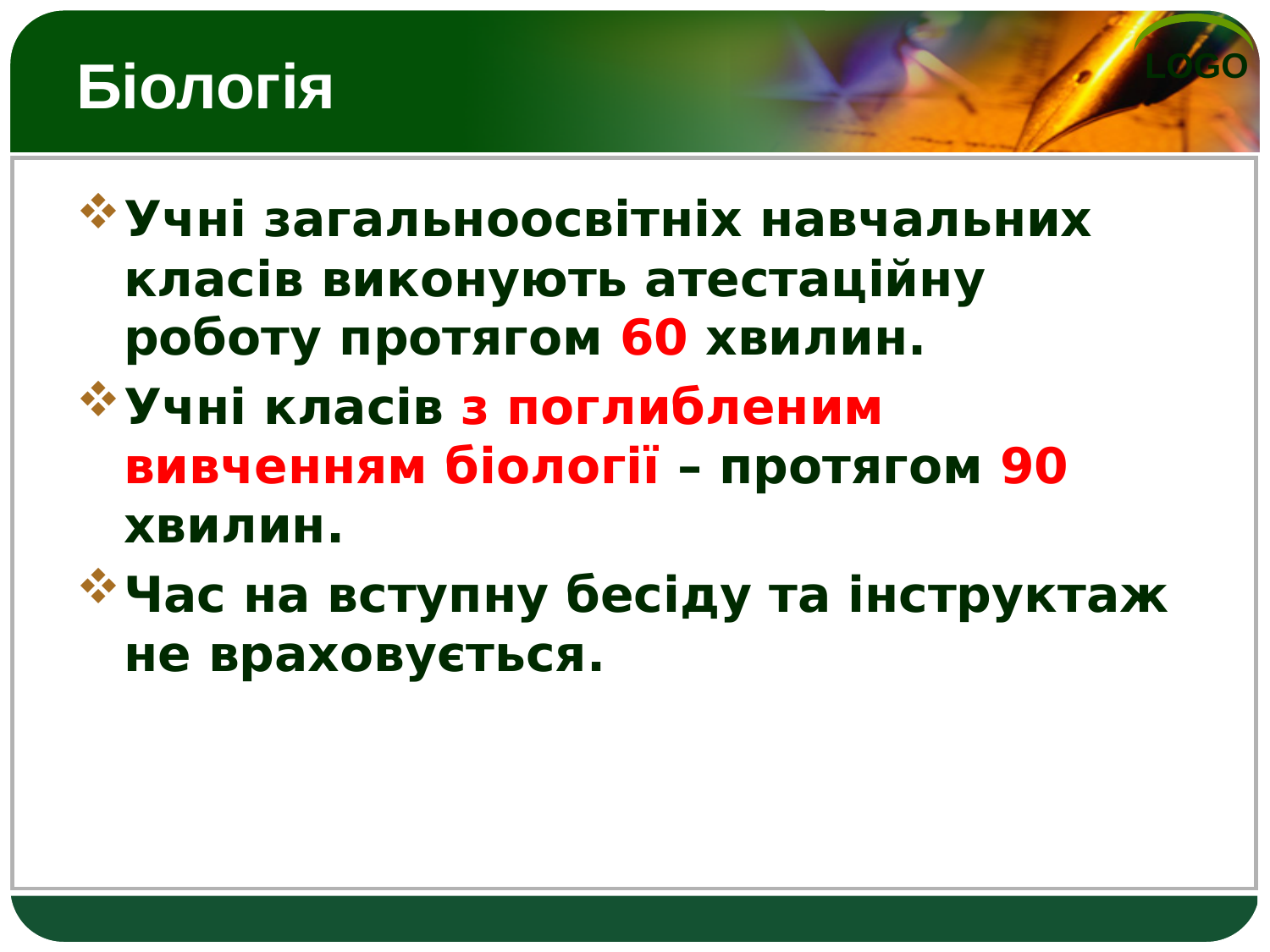

# Біологія
Учні загальноосвітніх навчальних класів виконують атестаційну роботу протягом 60 хвилин.
Учні класів з поглибленим вивченням біології – протягом 90 хвилин.
Час на вступну бесіду та інструктаж не враховується.